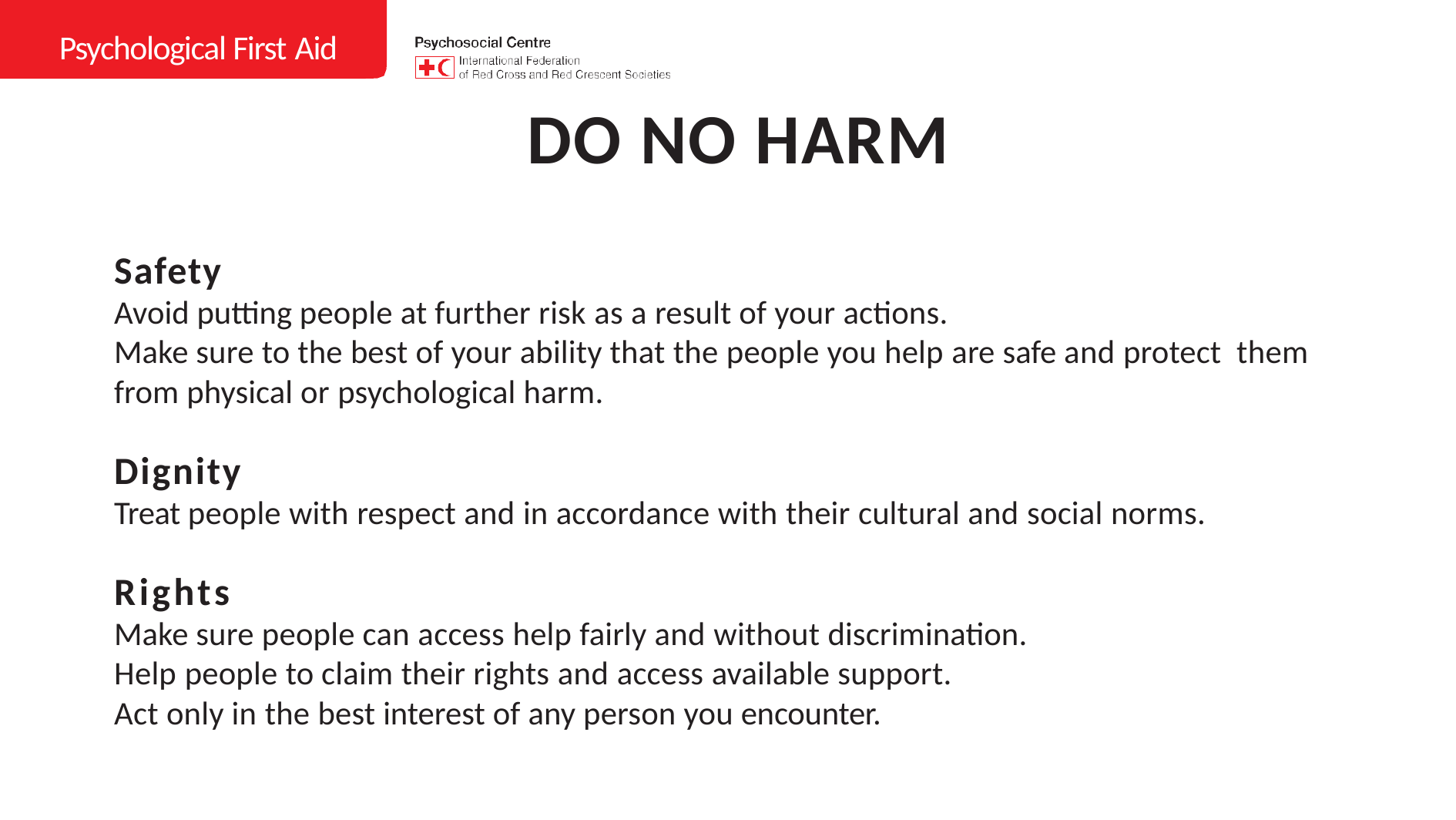

Psychological First Aid

DO NO HARM

Safety
Avoid putting people at further risk as a result of your actions.
Make sure to the best of your ability that the people you help are safe and protect  them from physical or psychological harm.
Dignity
Treat people with respect and in accordance with their cultural and social norms.
Rights
Make sure people can access help fairly and without discrimination.
Help people to claim their rights and access available support.
Act only in the best interest of any person you encounter.
CARL WHETHAM / IFRC